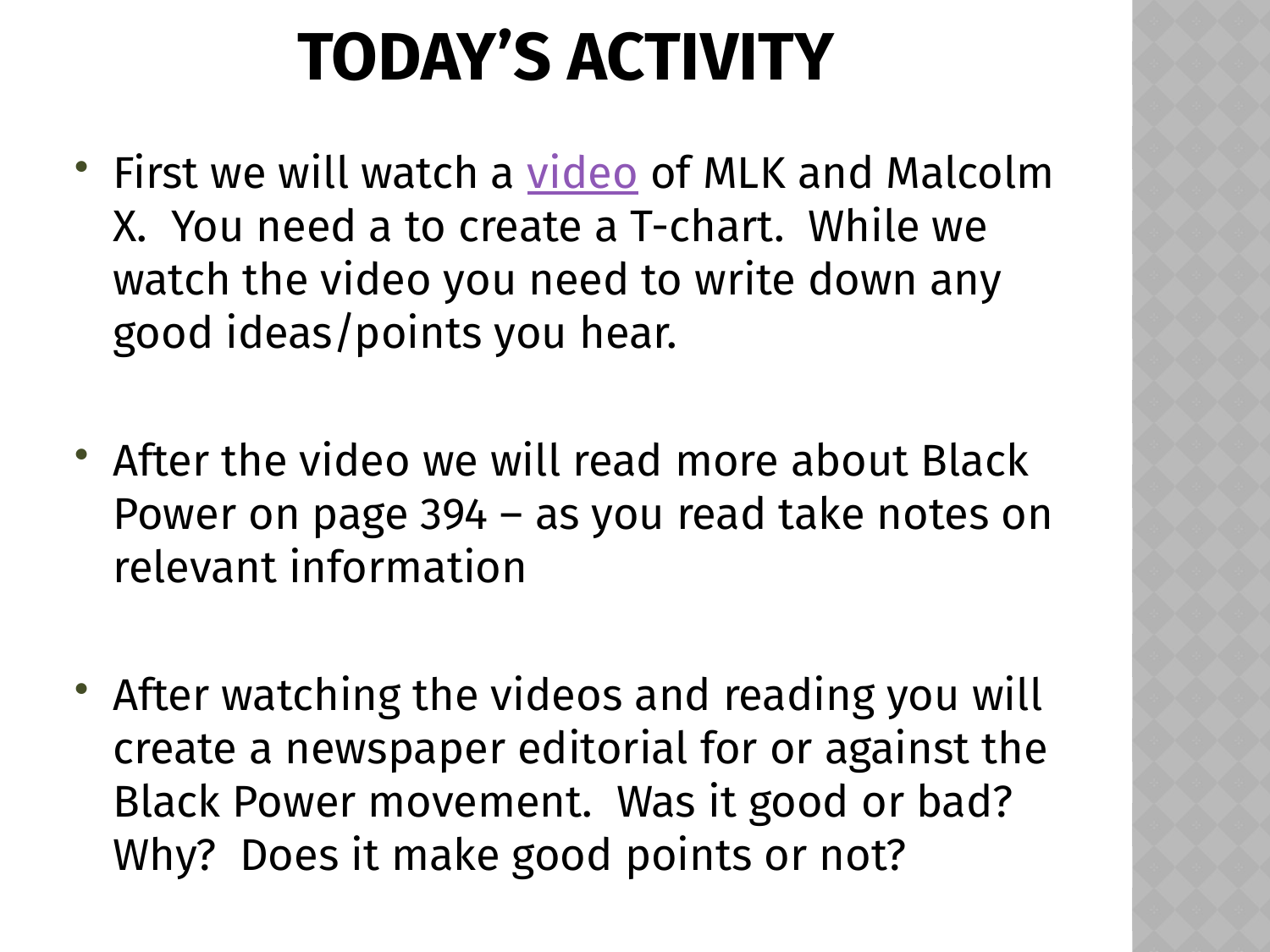

# Today’s activity
First we will watch a video of MLK and Malcolm X.  You need a to create a T-chart.  While we watch the video you need to write down any good ideas/points you hear.

After the video we will read more about Black Power on page 394 – as you read take notes on relevant information

After watching the videos and reading you will create a newspaper editorial for or against the Black Power movement.  Was it good or bad?  Why?  Does it make good points or not?